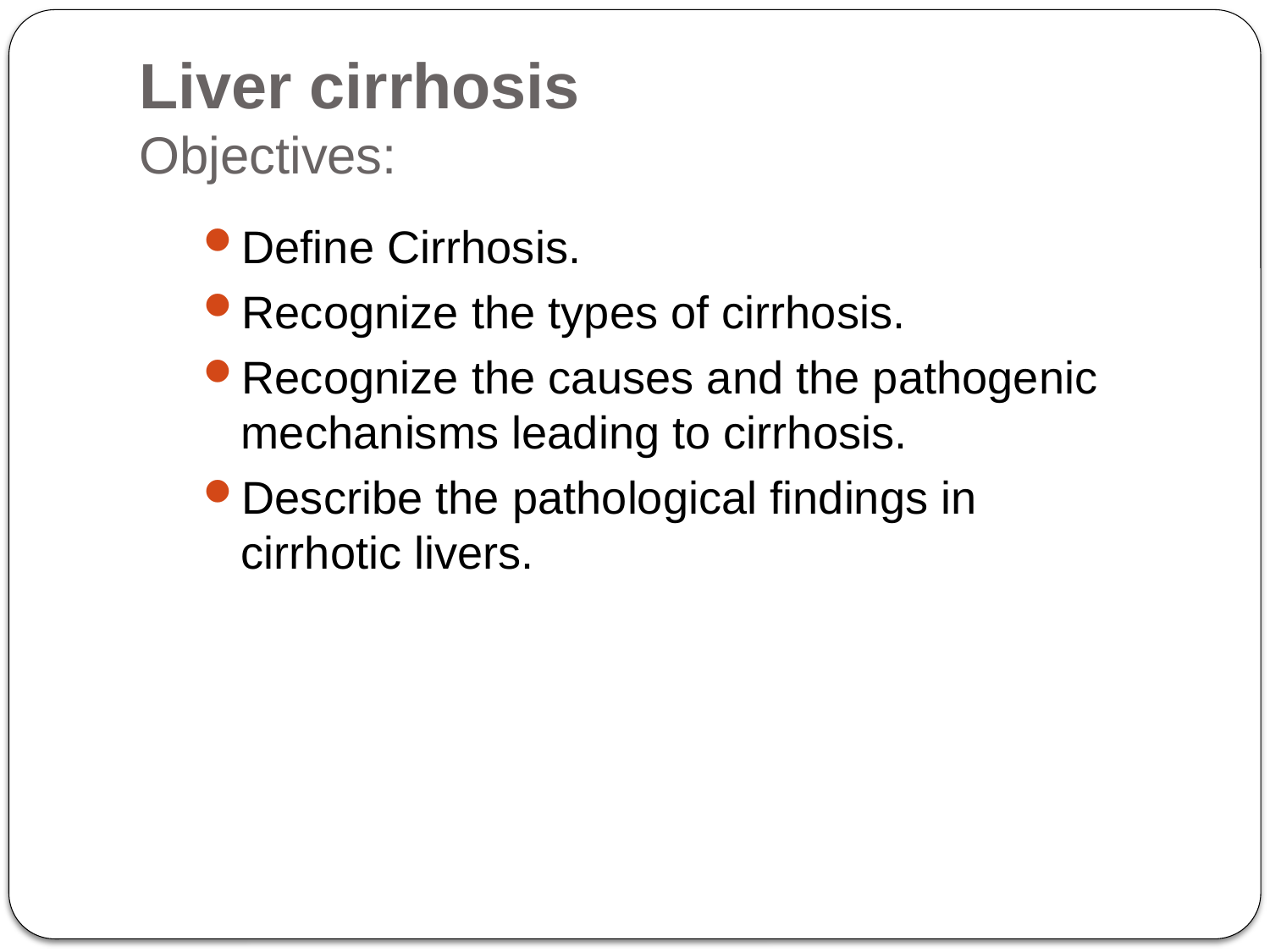

# Liver cirrhosis Objectives:
Define Cirrhosis.
Recognize the types of cirrhosis.
Recognize the causes and the pathogenic mechanisms leading to cirrhosis.
Describe the pathological findings in cirrhotic livers.